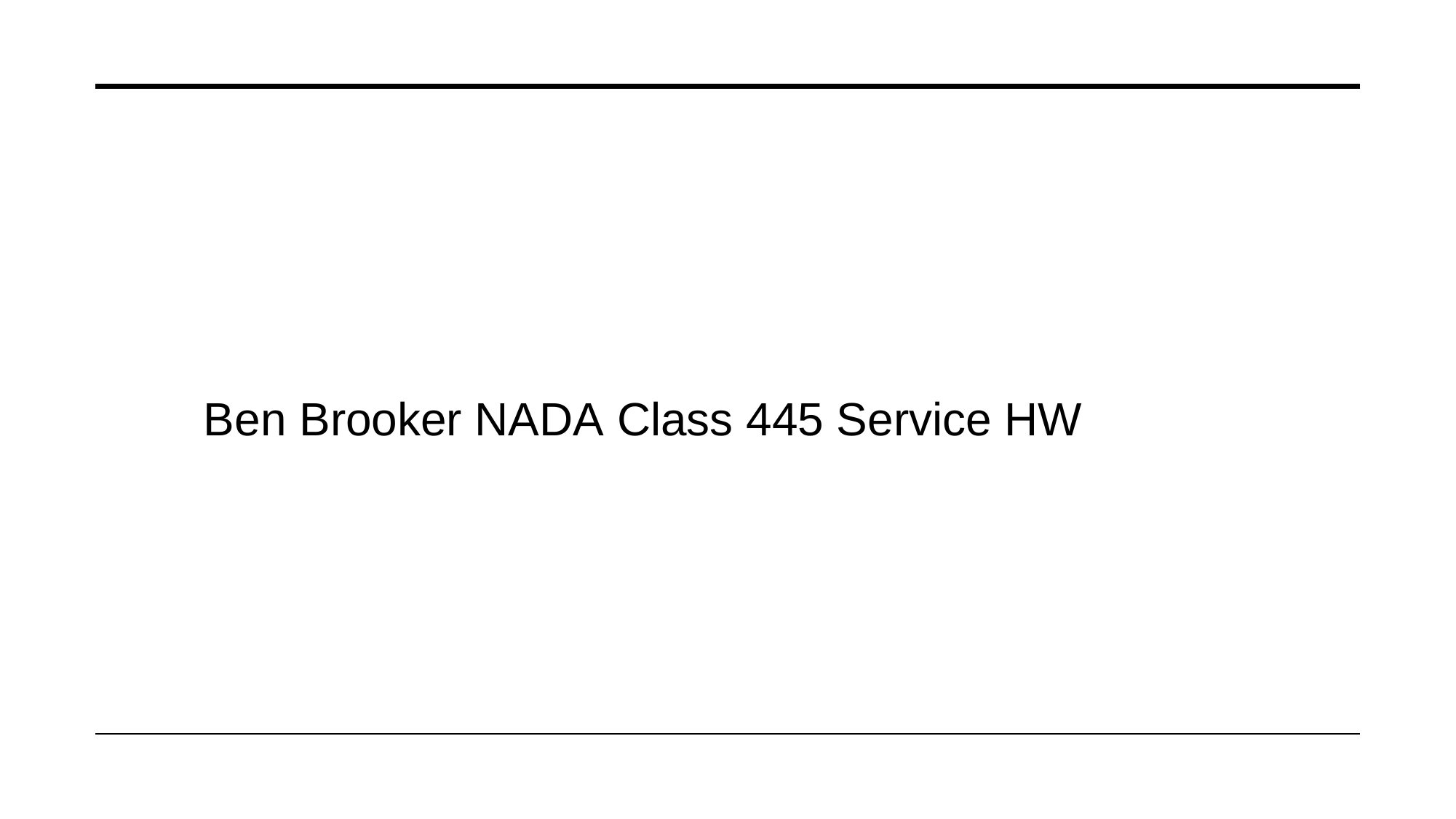

# NADA Service Homework
Ben Brooker NADA Class 445 Service HW